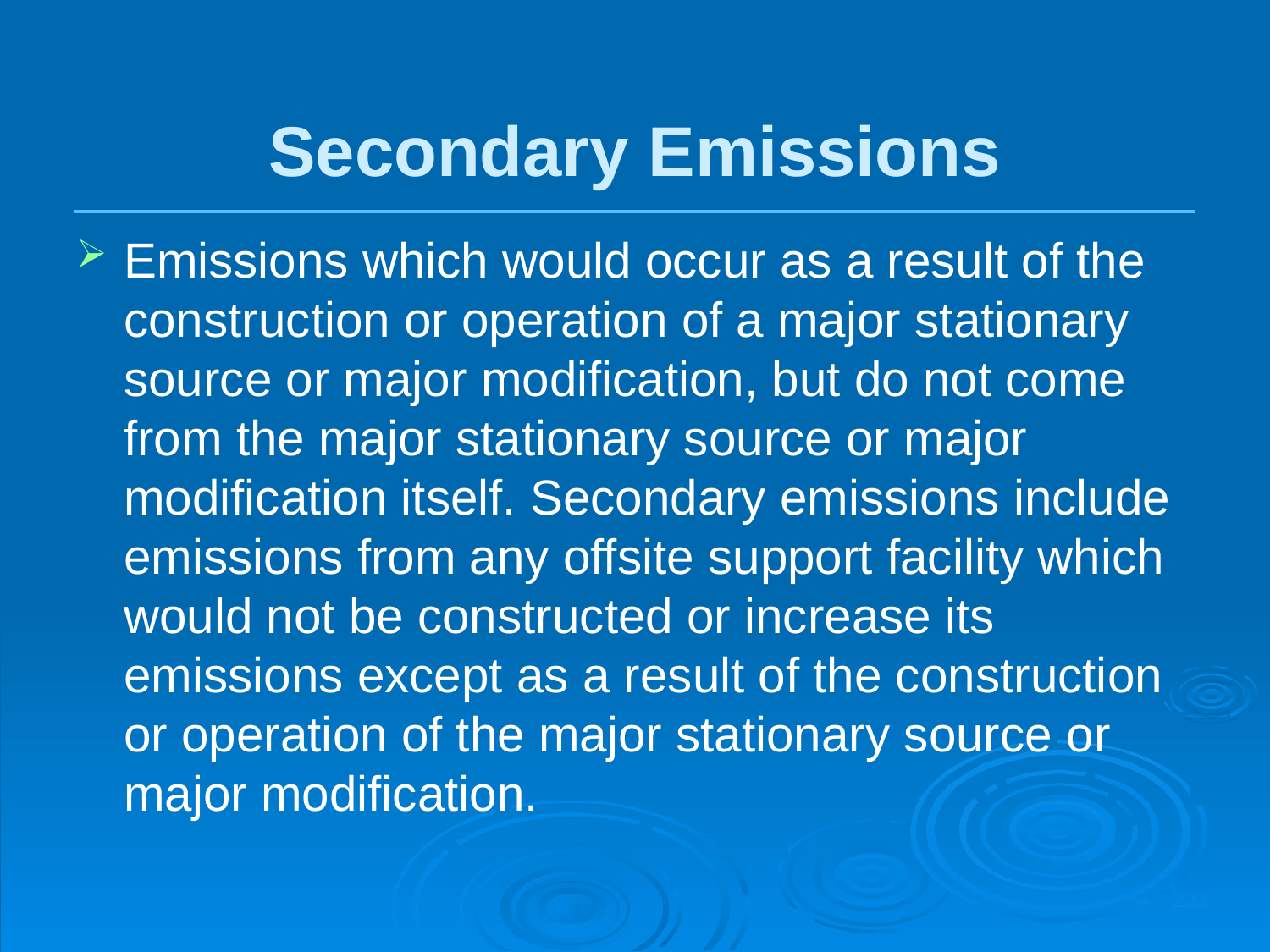

Secondary Emissions
Emissions which would occur as a result of the construction or operation of a major stationary source or major modification, but do not come from the major stationary source or major modification itself. Secondary emissions include emissions from any offsite support facility which would not be constructed or increase its emissions except as a result of the construction or operation of the major stationary source or major modification.
223